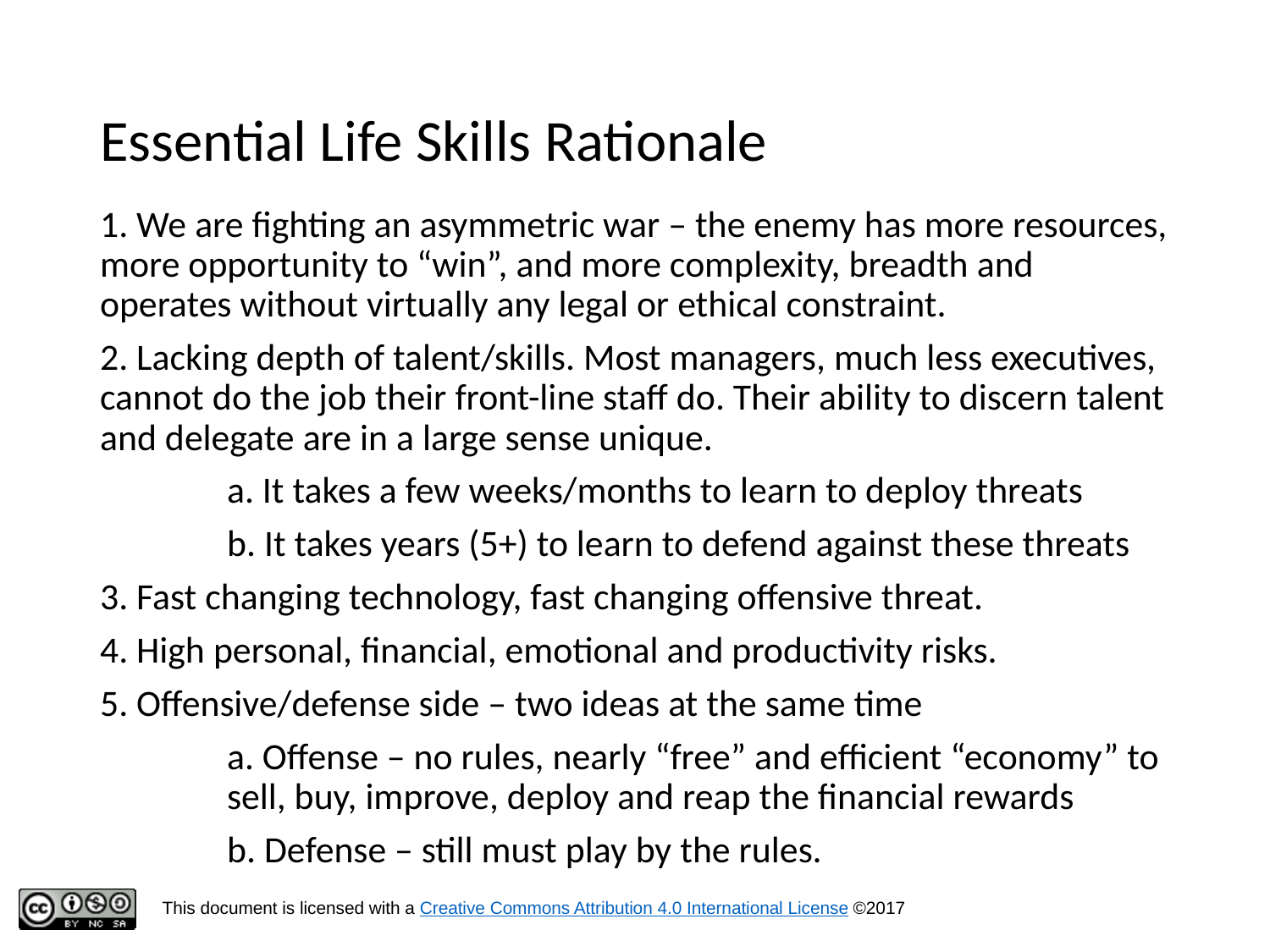

# Essential Life Skills Rationale
1. We are fighting an asymmetric war – the enemy has more resources, more opportunity to “win”, and more complexity, breadth and operates without virtually any legal or ethical constraint.
2. Lacking depth of talent/skills. Most managers, much less executives, cannot do the job their front-line staff do. Their ability to discern talent and delegate are in a large sense unique.
	a. It takes a few weeks/months to learn to deploy threats
	b. It takes years (5+) to learn to defend against these threats
3. Fast changing technology, fast changing offensive threat.
4. High personal, financial, emotional and productivity risks.
5. Offensive/defense side – two ideas at the same time
	a. Offense – no rules, nearly “free” and efficient “economy” to
	sell, buy, improve, deploy and reap the financial rewards
	b. Defense – still must play by the rules.